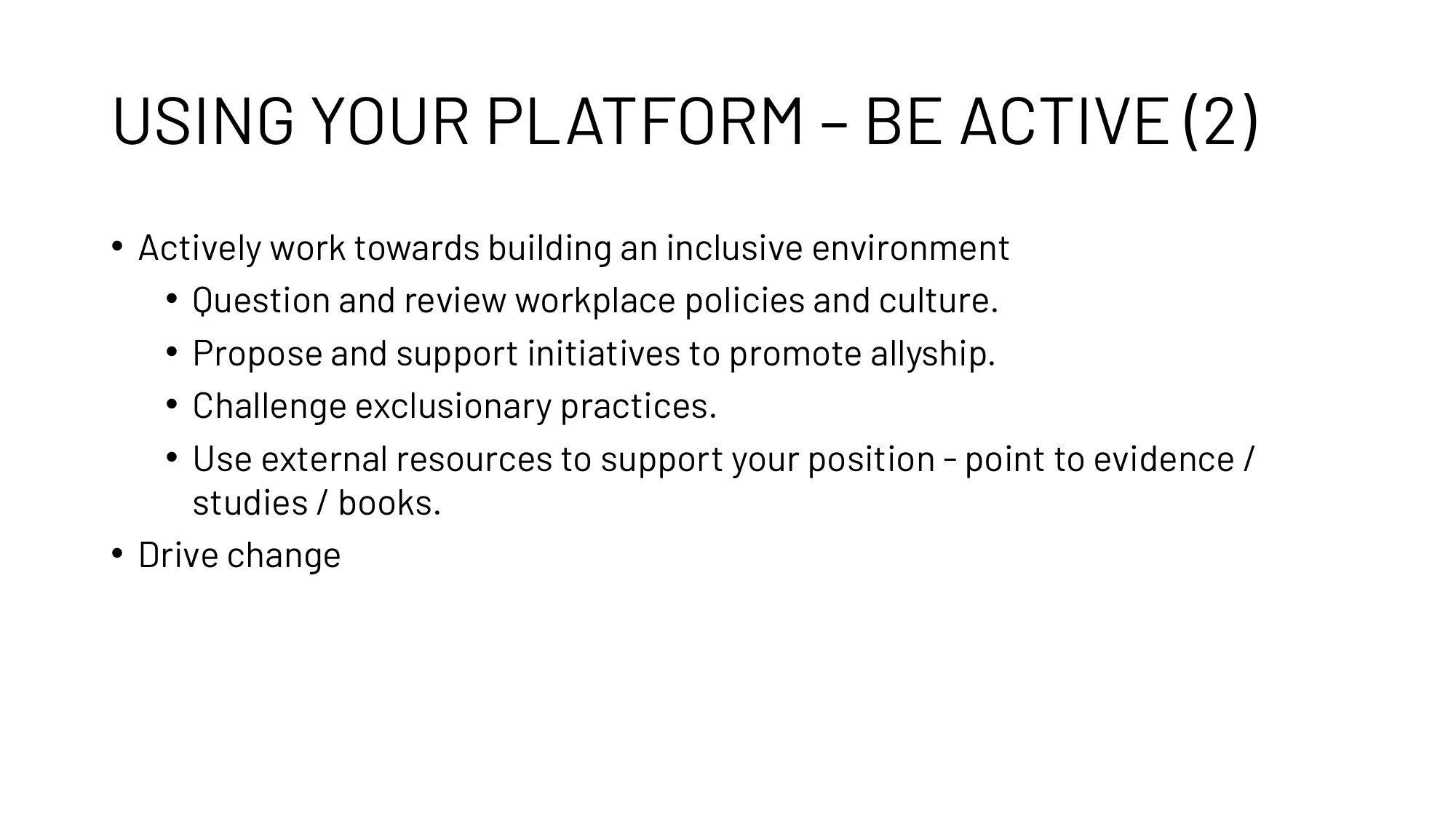

# USING YOUR PLATFORM – BE ACTIVE (2)
Actively work towards building an inclusive environment
Question and review workplace policies and culture.
Propose and support initiatives to promote allyship.
Challenge exclusionary practices.
Use external resources to support your position - point to evidence / studies / books.
Drive change